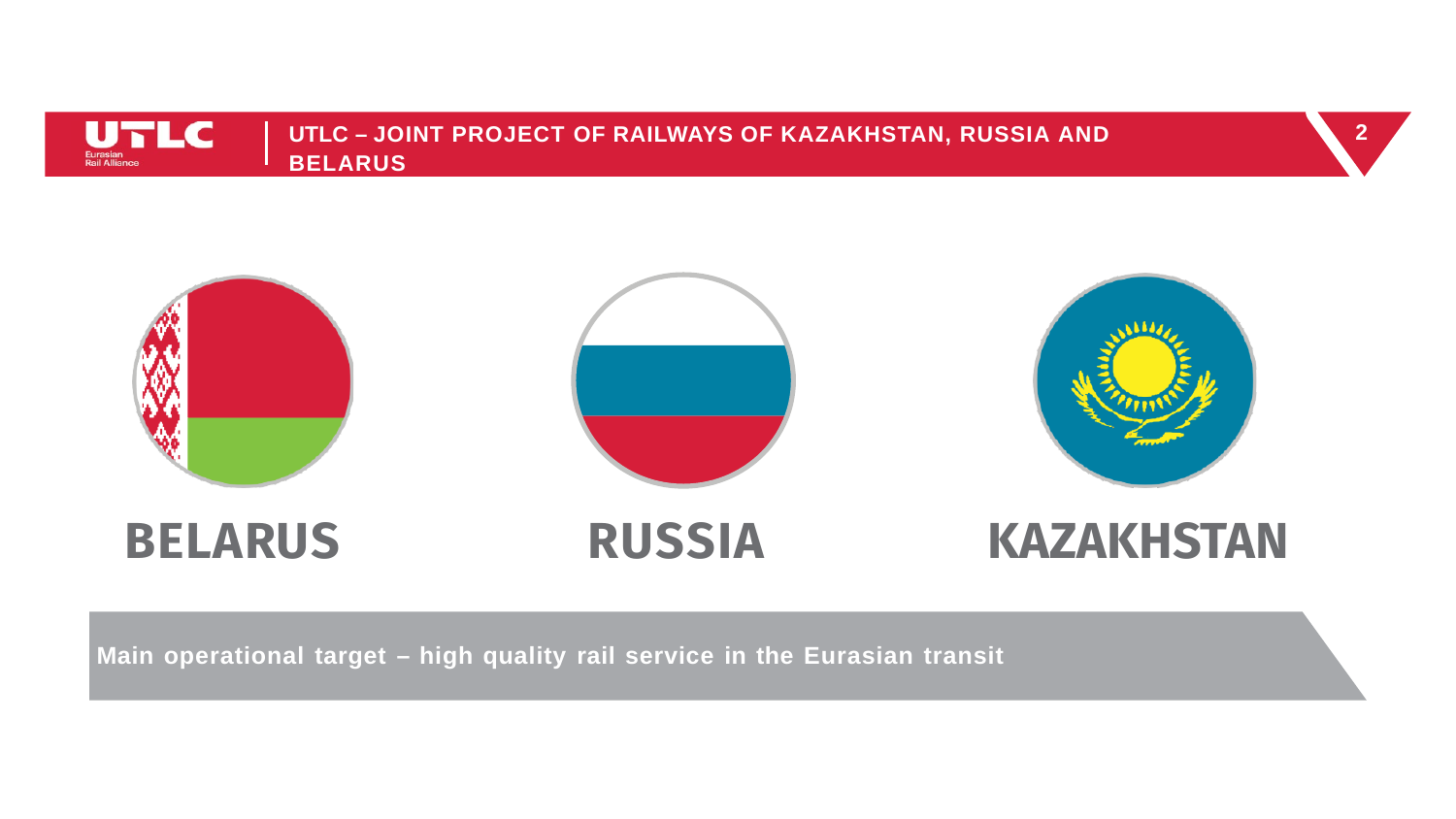

UTLC – JOINT PROJECT OF RAILWAYS OF KAZAKHSTAN, RUSSIA AND  BELARUS
2

BELARUS
RUSSIA
KAZAKHSTAN

Main operational target – high quality rail service in the Eurasian transit